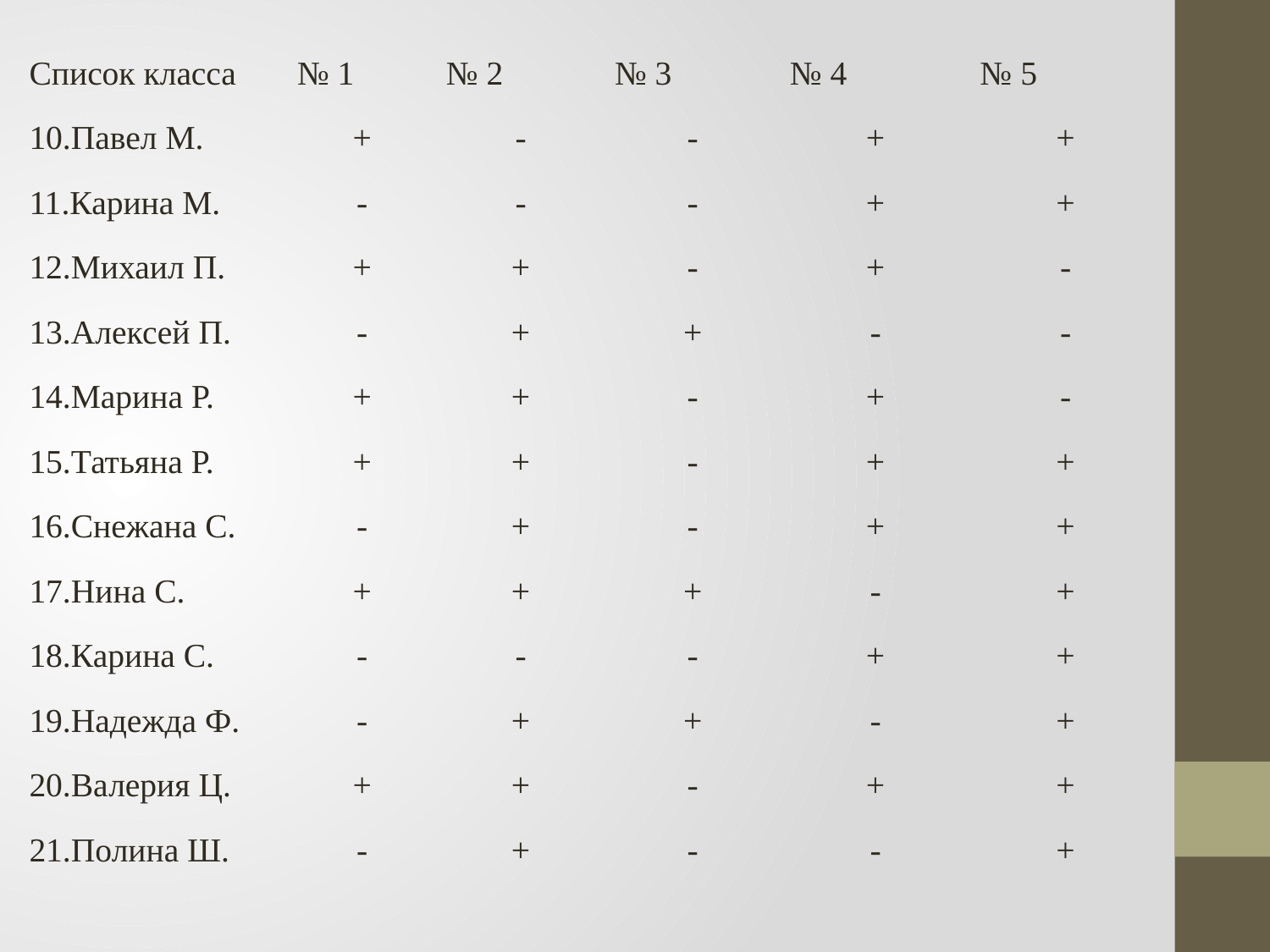

| Список класса | № 1 | № 2 | № 3 | № 4 | № 5 |
| --- | --- | --- | --- | --- | --- |
| 10.Павел М. | + | - | - | + | + |
| 11.Карина М. | - | - | - | + | + |
| 12.Михаил П. | + | + | - | + | - |
| 13.Алексей П. | - | + | + | - | - |
| 14.Марина Р. | + | + | - | + | - |
| 15.Татьяна Р. | + | + | - | + | + |
| 16.Снежана С. | - | + | - | + | + |
| 17.Нина С. | + | + | + | - | + |
| 18.Карина С. | - | - | - | + | + |
| 19.Надежда Ф. | - | + | + | - | + |
| 20.Валерия Ц. | + | + | - | + | + |
| 21.Полина Ш. | - | + | - | - | + |